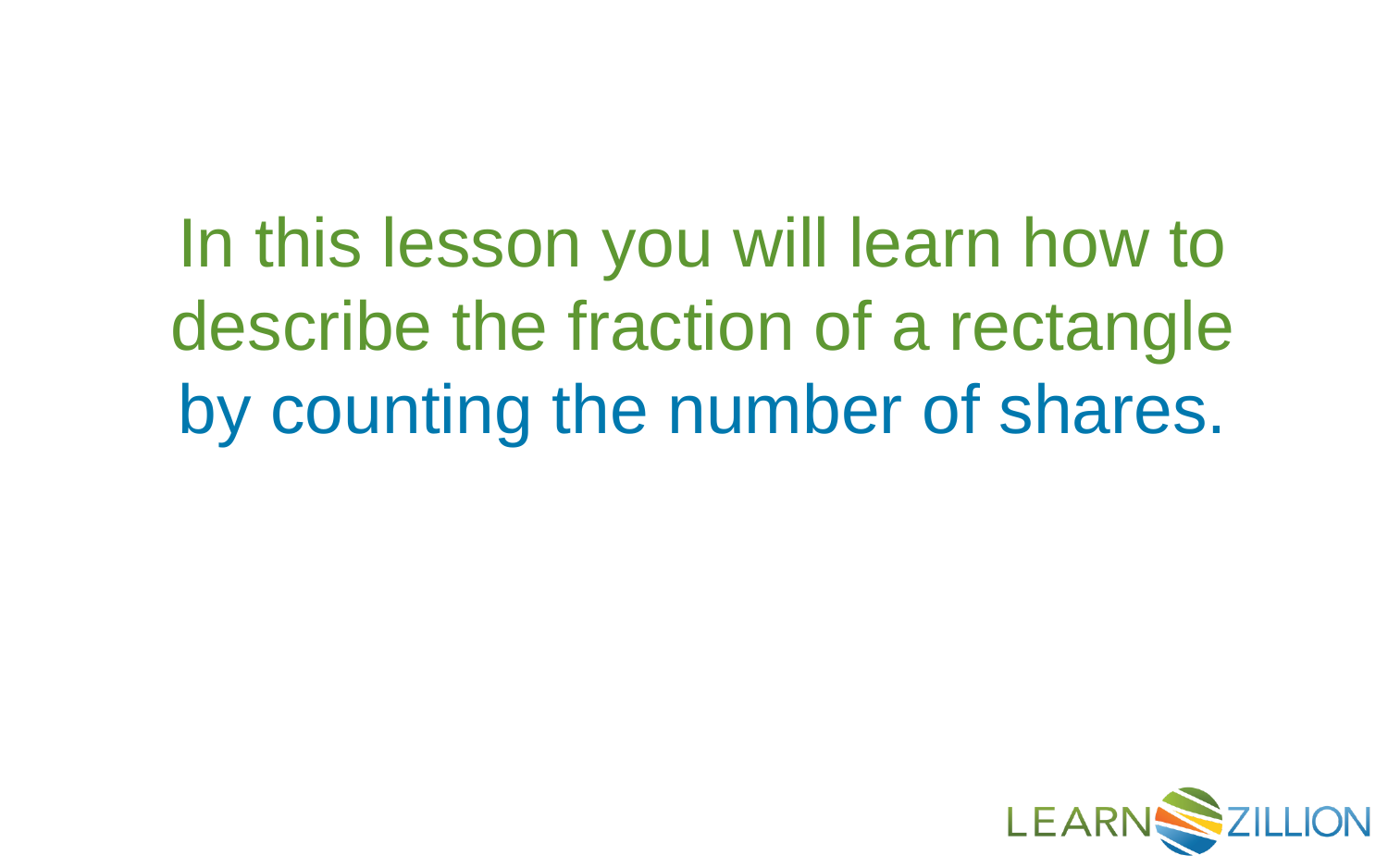

In this lesson you will learn how to describe the fraction of a rectangle by counting the number of shares.